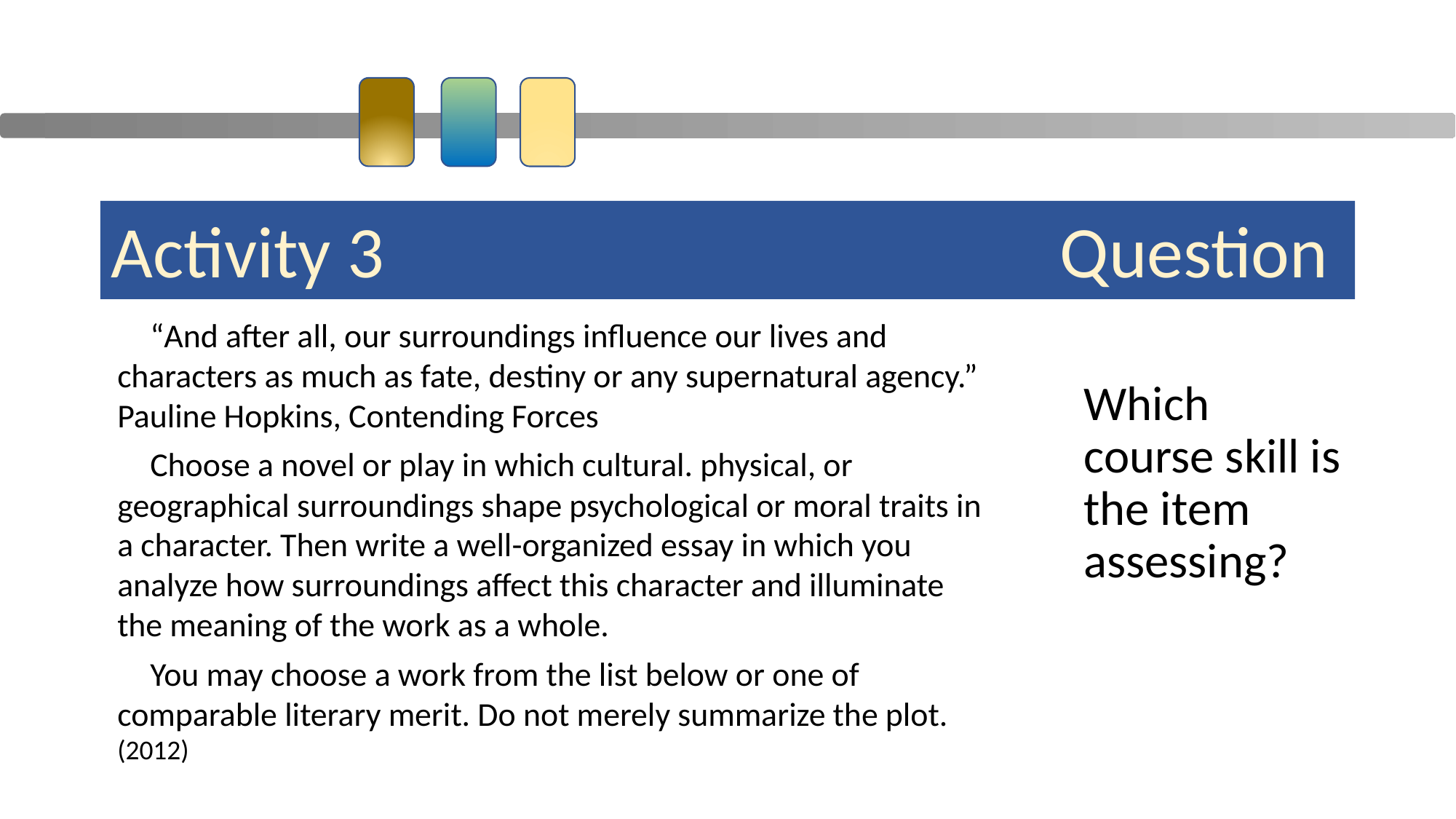

#

Activity 3
Question

Which course skill is the item assessing?
“And after all, our surroundings influence our lives and characters as much as fate, destiny or any supernatural agency.” Pauline Hopkins, Contending Forces
Choose a novel or play in which cultural. physical, or geographical surroundings shape psychological or moral traits in a character. Then write a well-organized essay in which you analyze how surroundings affect this character and illuminate the meaning of the work as a whole.
You may choose a work from the list below or one of comparable literary merit. Do not merely summarize the plot.   (2012)